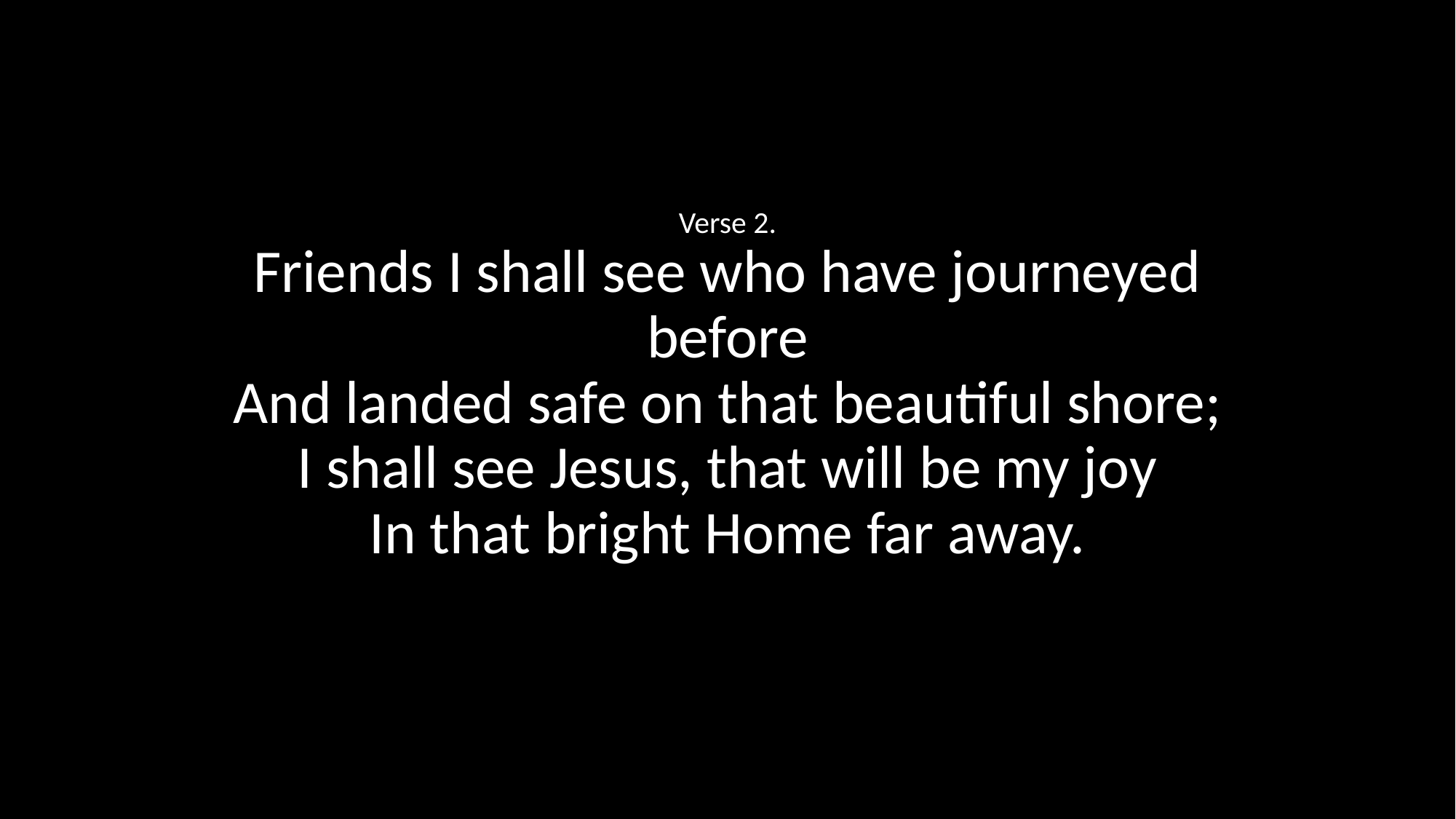

Verse 2.
Friends I shall see who have journeyed before
And landed safe on that beautiful shore;
I shall see Jesus, that will be my joy
In that bright Home far away.